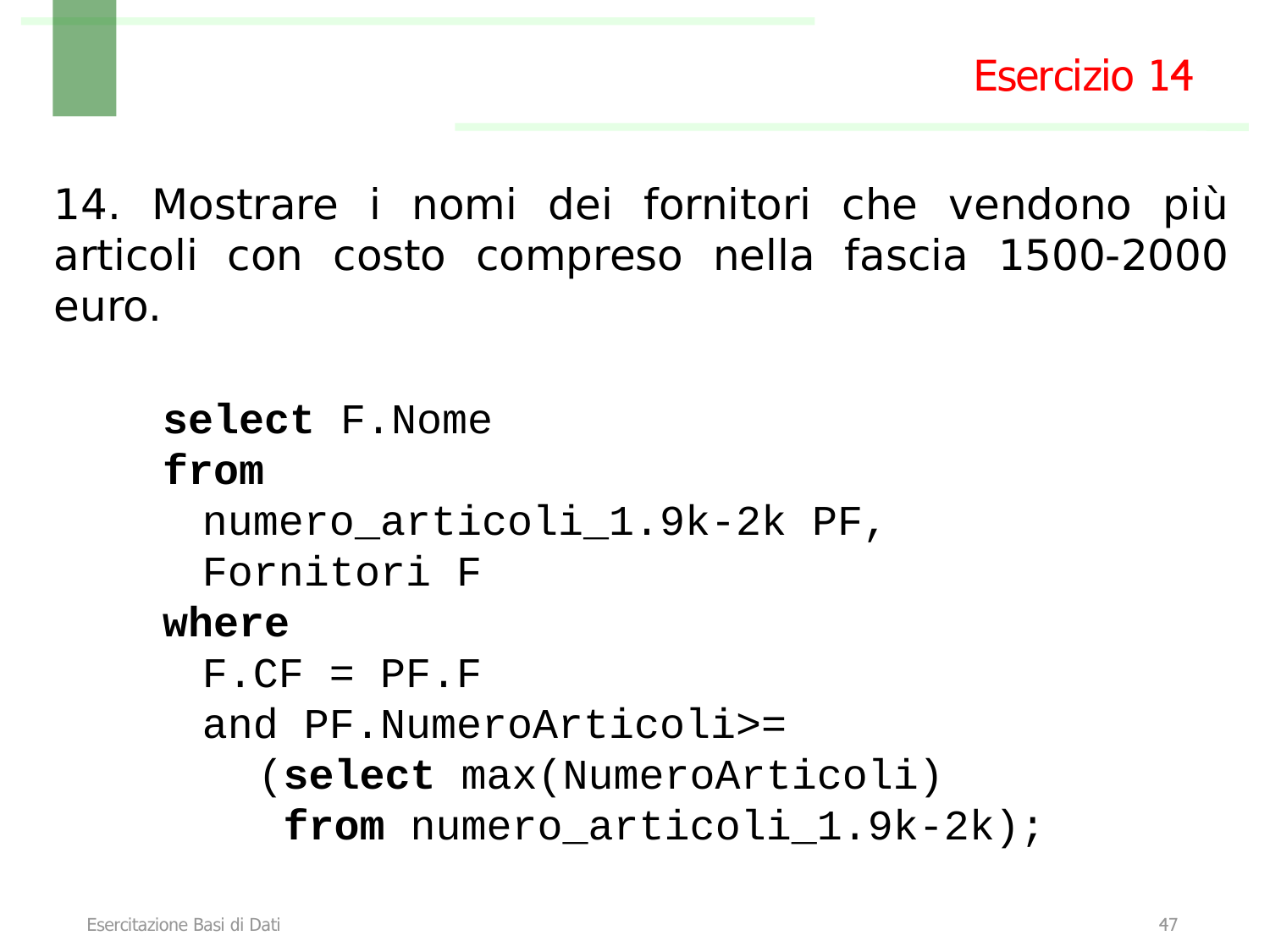

Esercizio 14
14. Mostrare i nomi dei fornitori che vendono più articoli con costo compreso nella fascia 1500-2000 euro.

select F.Nome
from
	numero_articoli_1.9k-2k PF,
	Fornitori F
where
	F.CF = PF.F
	and PF.NumeroArticoli>=
	(select max(NumeroArticoli)
	 from numero_articoli_1.9k-2k);